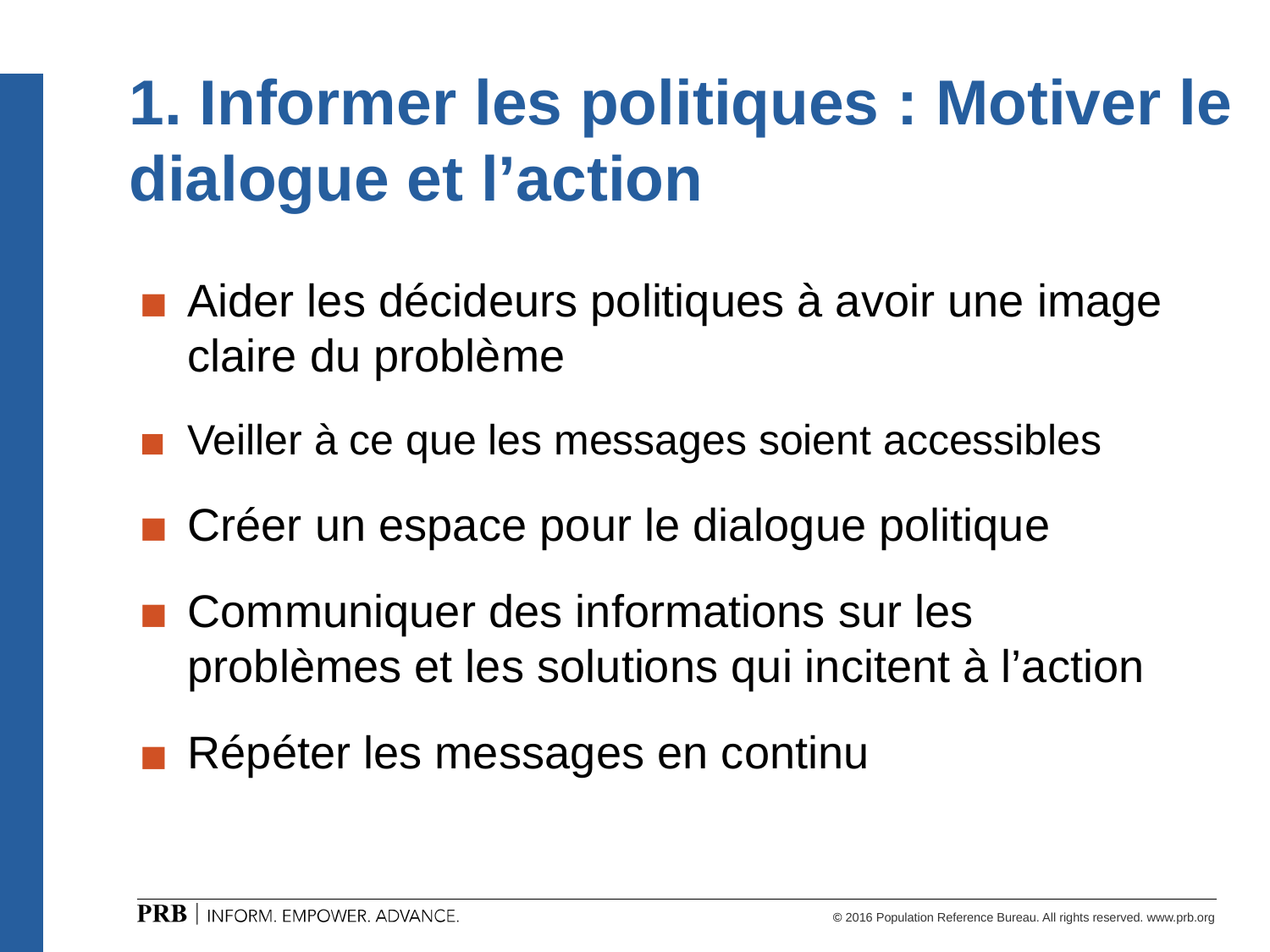

1. Informer les politiques : Motiver le dialogue et l’action
Aider les décideurs politiques à avoir une image claire du problème
Veiller à ce que les messages soient accessibles
Créer un espace pour le dialogue politique
Communiquer des informations sur les problèmes et les solutions qui incitent à l’action
Répéter les messages en continu